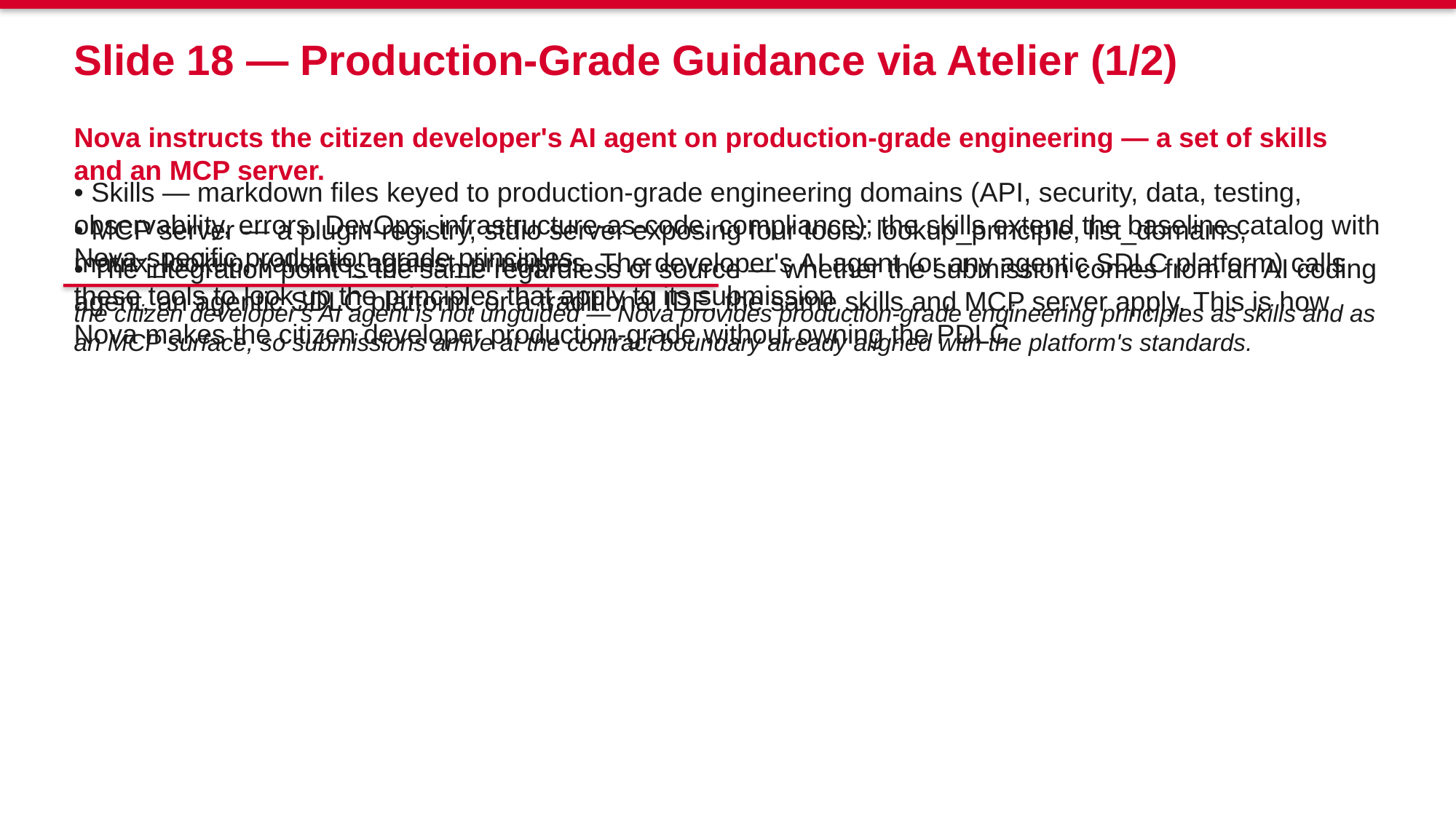

Slide 18 — Production-Grade Guidance via Atelier (1/2)
Nova instructs the citizen developer's AI agent on production-grade engineering — a set of skills and an MCP server.
• Skills — markdown files keyed to production-grade engineering domains (API, security, data, testing, observability, errors, DevOps, infrastructure-as-code, compliance); the skills extend the baseline catalog with Nova-specific production-grade principles
• MCP server — a plugin-registry, stdio server exposing four tools: lookup_principle, list_domains, matrix_lookup, validate_against_principles. The developer's AI agent (or any agentic SDLC platform) calls these tools to look up the principles that apply to its submission
• The integration point is the same regardless of source — whether the submission comes from an AI coding agent, an agentic SDLC platform, or a traditional IDE, the same skills and MCP server apply. This is how Nova makes the citizen developer production-grade without owning the PDLC

the citizen developer's AI agent is not unguided — Nova provides production-grade engineering principles as skills and as an MCP surface, so submissions arrive at the contract boundary already aligned with the platform's standards.